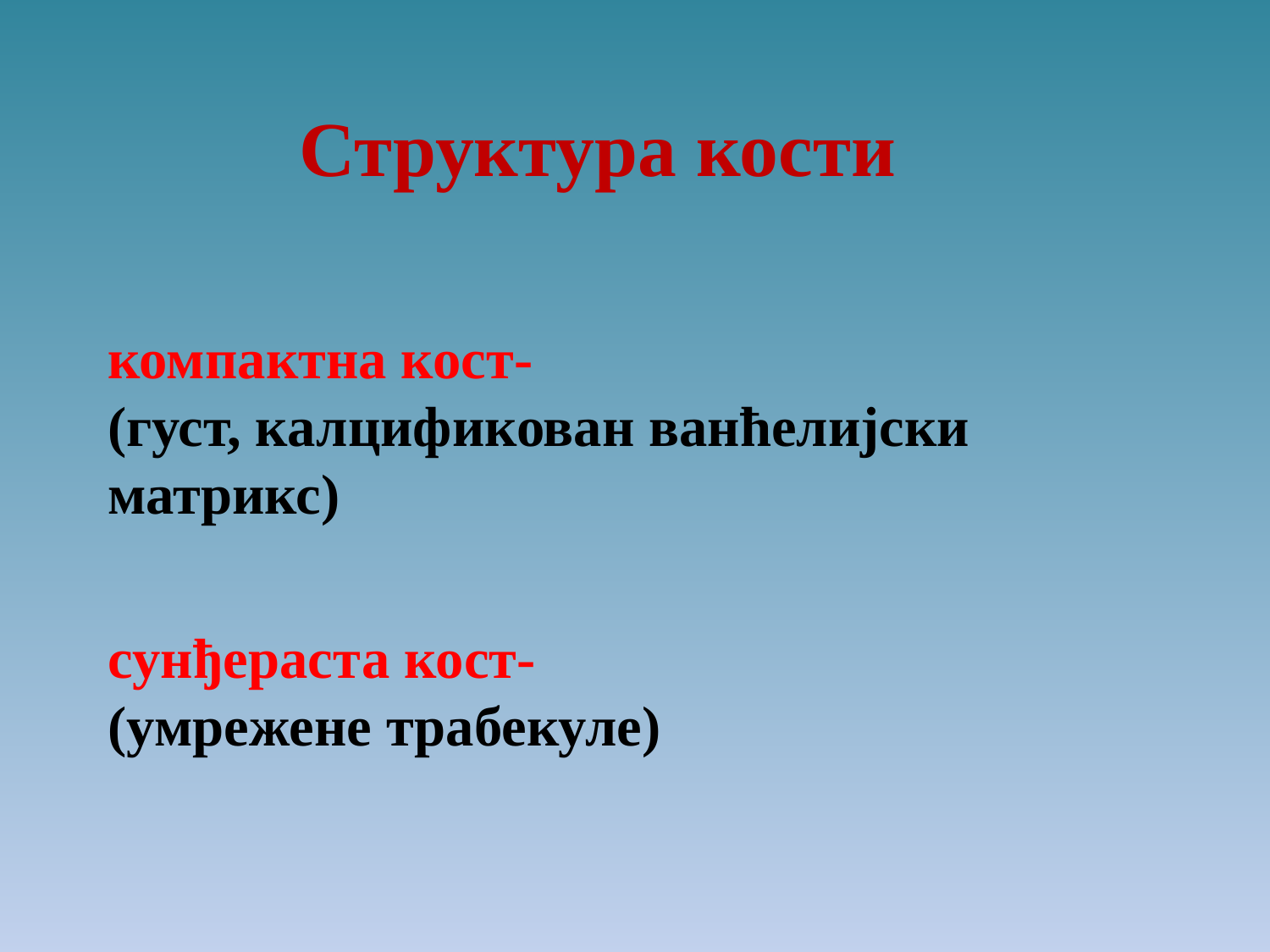

Структура кости
компактна кост-
(густ, калцификован ванћелијски
матрикс)
сунђераста кост-
(умрежене трабекуле)